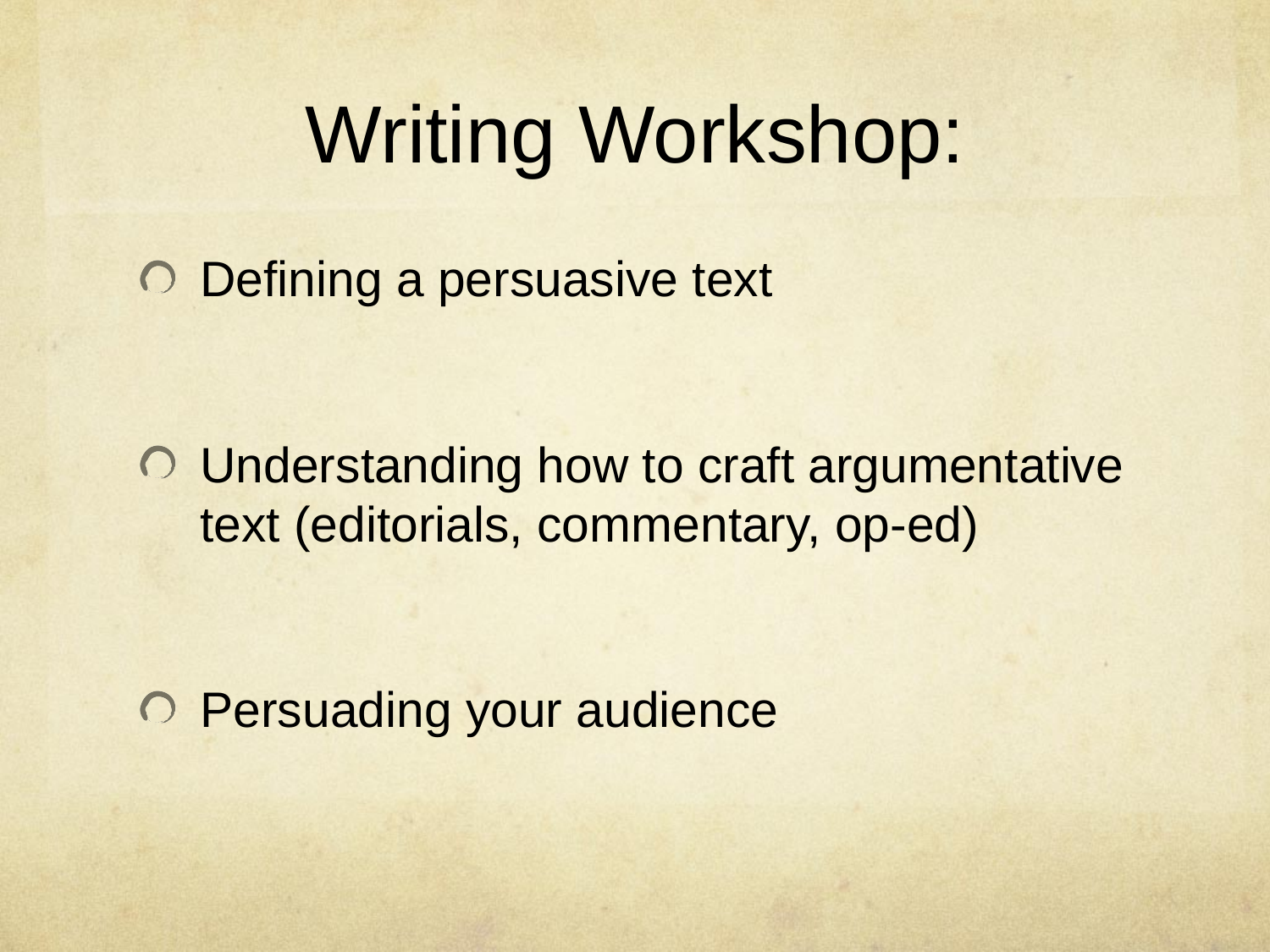

# Writing Workshop:
Defining a persuasive text

Understanding how to craft argumentative text (editorials, commentary, op-ed)

Persuading your audience